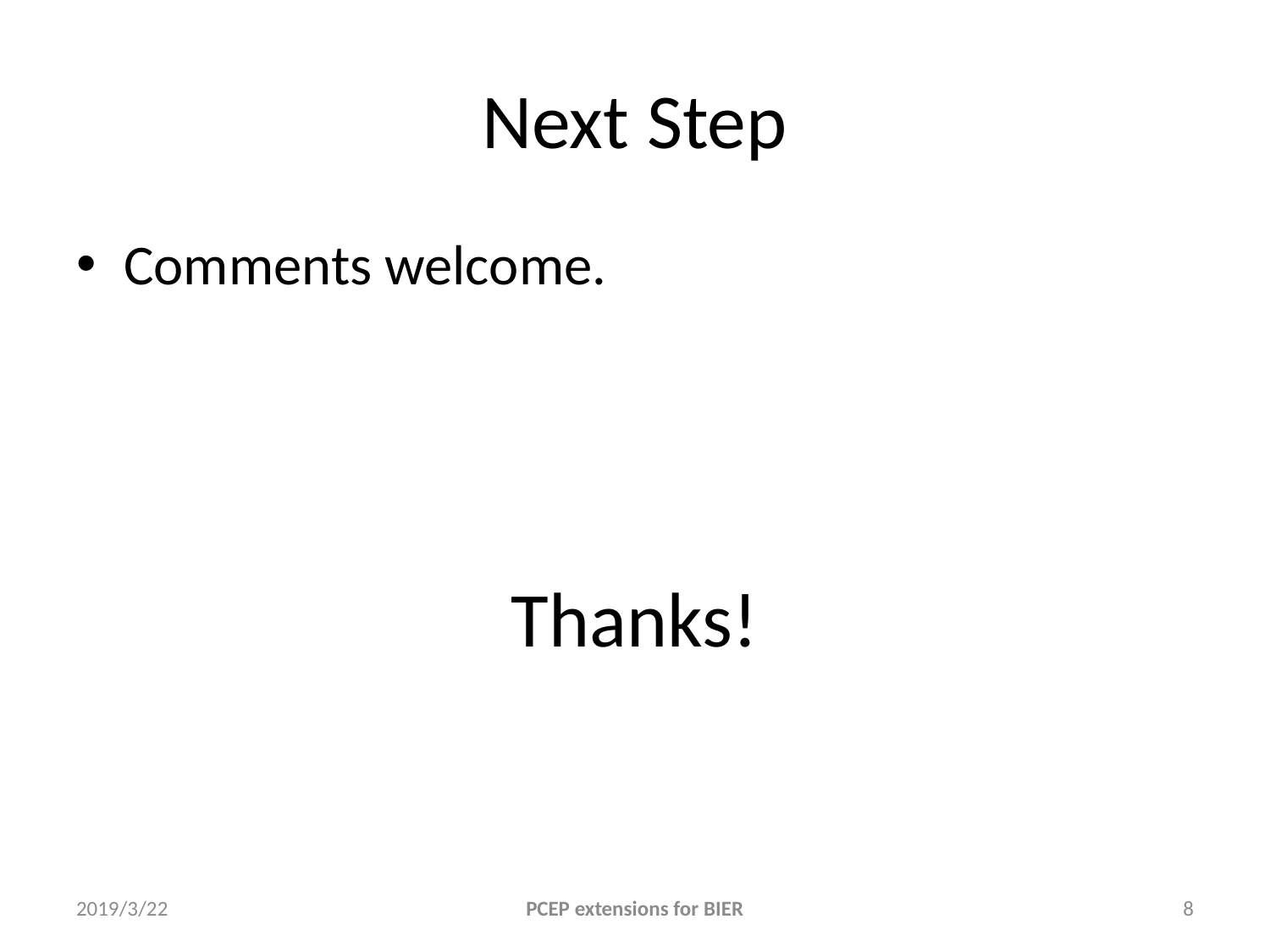

# Next Step
Comments welcome.

Thanks!
2019/3/22
PCEP extensions for BIER
8